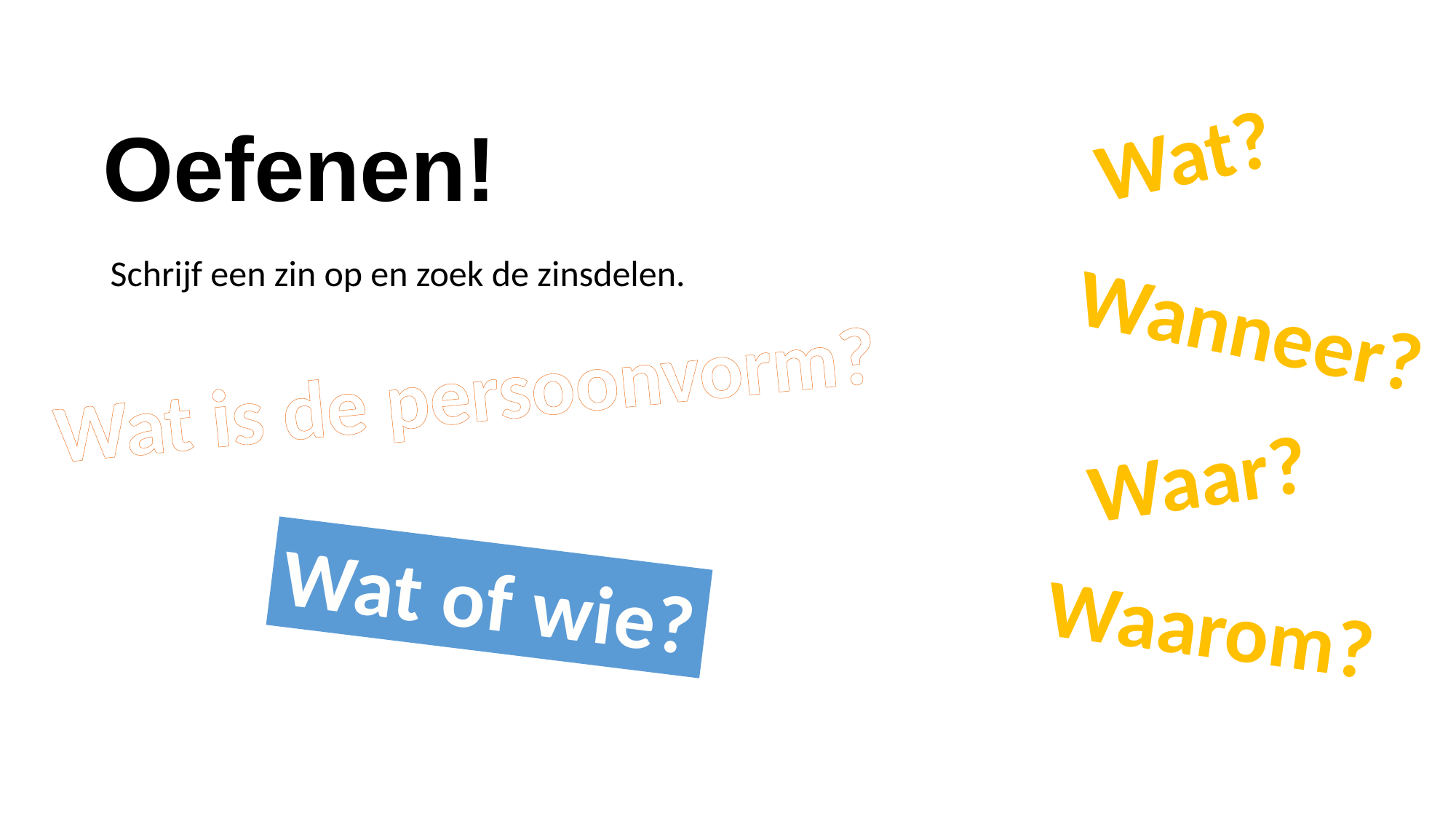

# Oefenen!
Wat?
Schrijf een zin op en zoek de zinsdelen.
Wanneer?
Wat is de persoonvorm?
Waar?
Wat of wie?
Waarom?